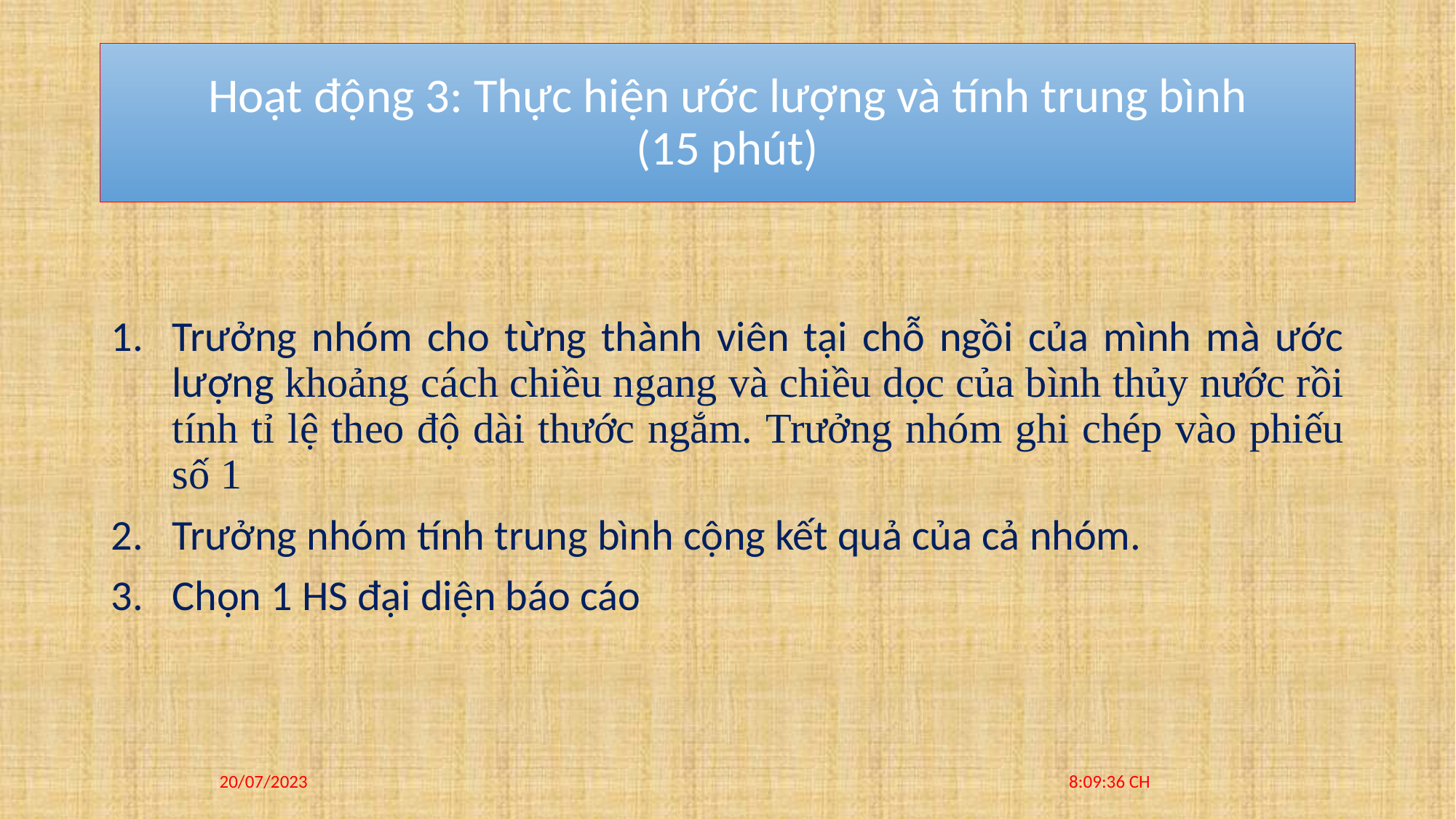

# Hoạt động 3: Thực hiện ước lượng và tính trung bình (15 phút)
Trưởng nhóm cho từng thành viên tại chỗ ngồi của mình mà ước lượng khoảng cách chiều ngang và chiều dọc của bình thủy nước rồi tính tỉ lệ theo độ dài thước ngắm. Trưởng nhóm ghi chép vào phiếu số 1
Trưởng nhóm tính trung bình cộng kết quả của cả nhóm.
Chọn 1 HS đại diện báo cáo

20/07/2023
8:09:36 CH